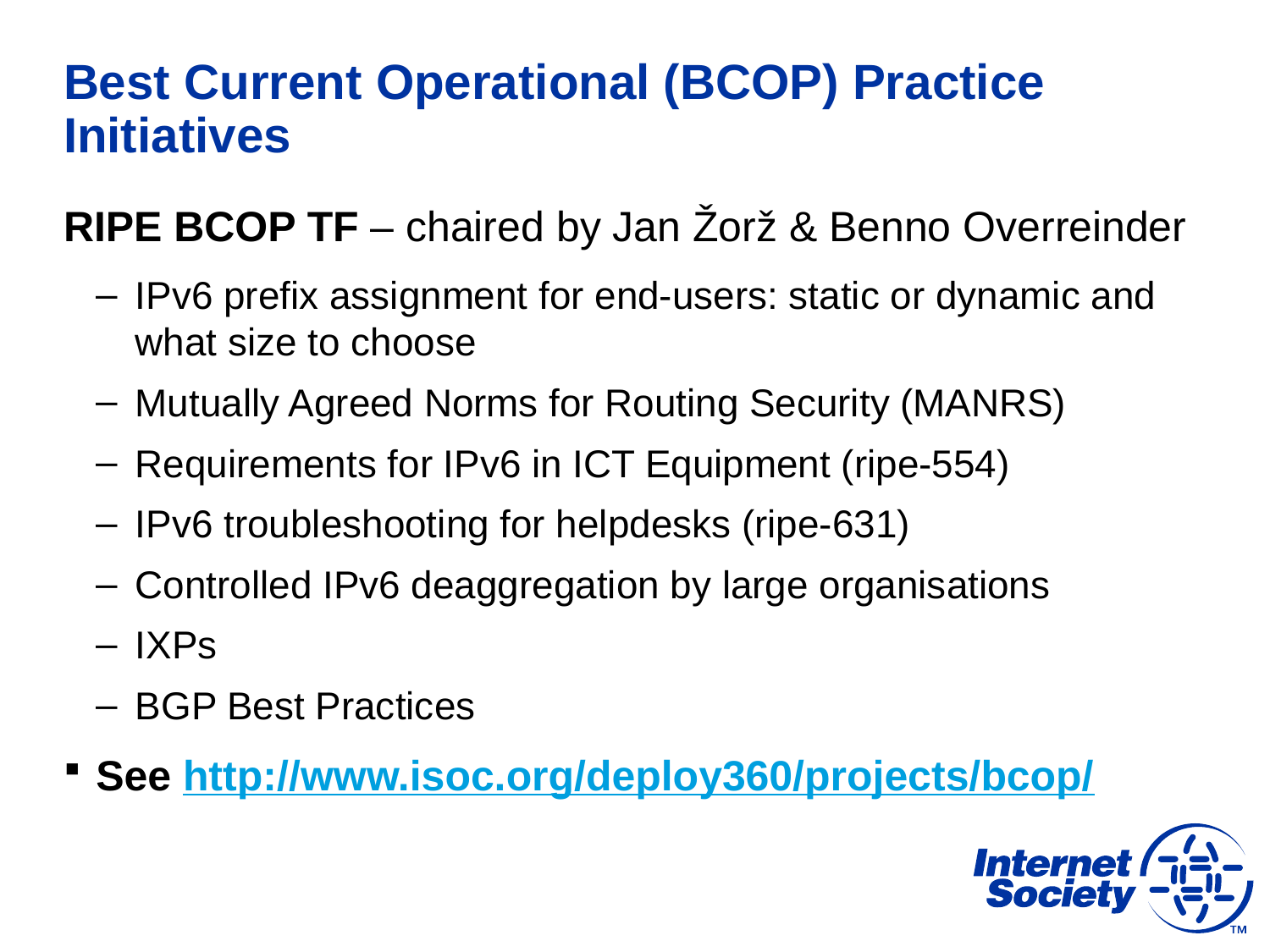

# Best Current Operational (BCOP) Practice Initiatives
RIPE BCOP TF – chaired by Jan Žorž & Benno Overreinder
IPv6 prefix assignment for end-users: static or dynamic and what size to choose
Mutually Agreed Norms for Routing Security (MANRS)
Requirements for IPv6 in ICT Equipment (ripe-554)
IPv6 troubleshooting for helpdesks (ripe-631)
Controlled IPv6 deaggregation by large organisations
IXPs
BGP Best Practices
See http://www.isoc.org/deploy360/projects/bcop/